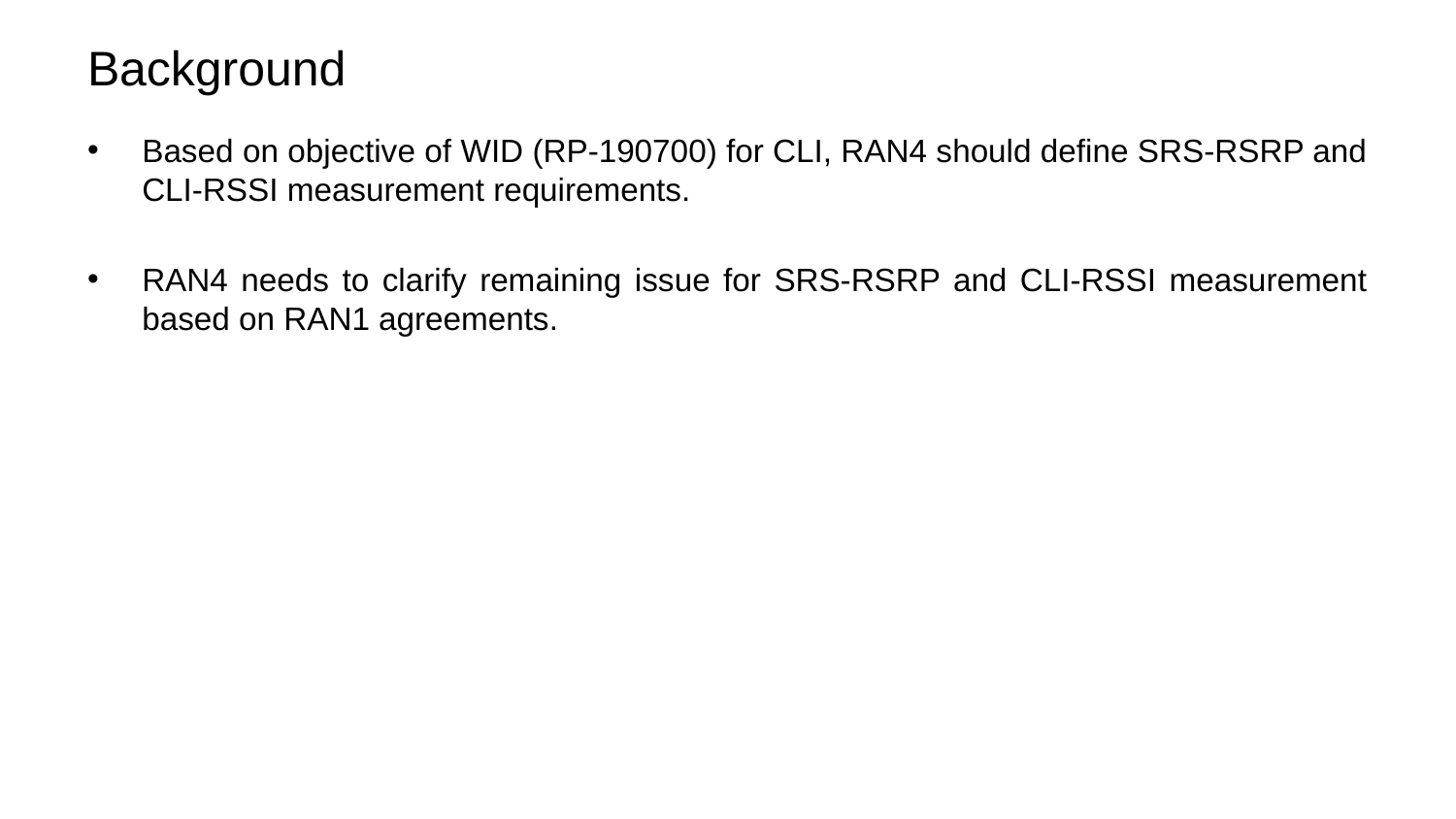

# Background
Based on objective of WID (RP-190700) for CLI, RAN4 should define SRS-RSRP and CLI-RSSI measurement requirements.

RAN4 needs to clarify remaining issue for SRS-RSRP and CLI-RSSI measurement based on RAN1 agreements.